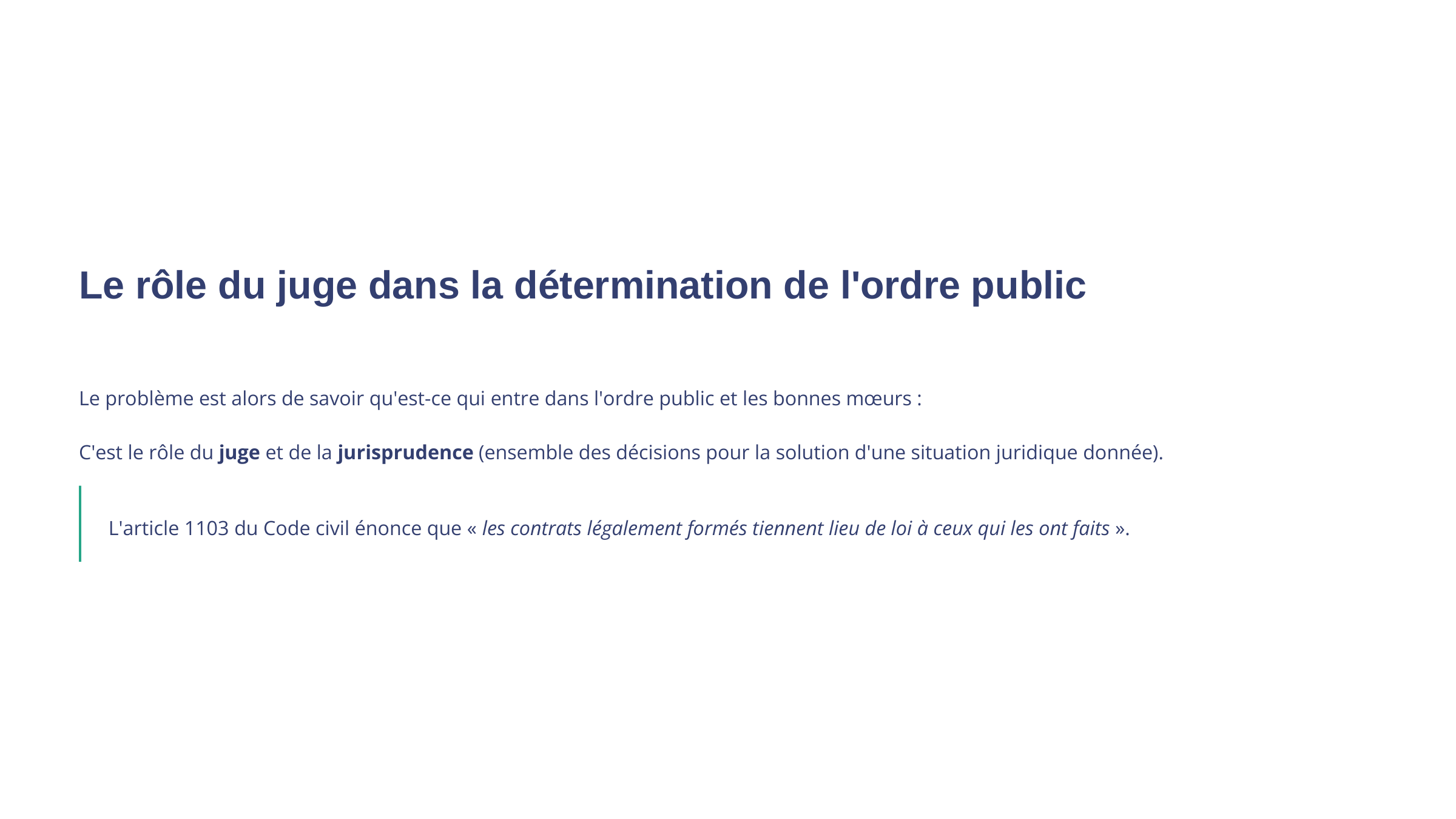

Le rôle du juge dans la détermination de l'ordre public
Le problème est alors de savoir qu'est-ce qui entre dans l'ordre public et les bonnes mœurs :
C'est le rôle du juge et de la jurisprudence (ensemble des décisions pour la solution d'une situation juridique donnée).

L'article 1103 du Code civil énonce que « les contrats légalement formés tiennent lieu de loi à ceux qui les ont faits ».